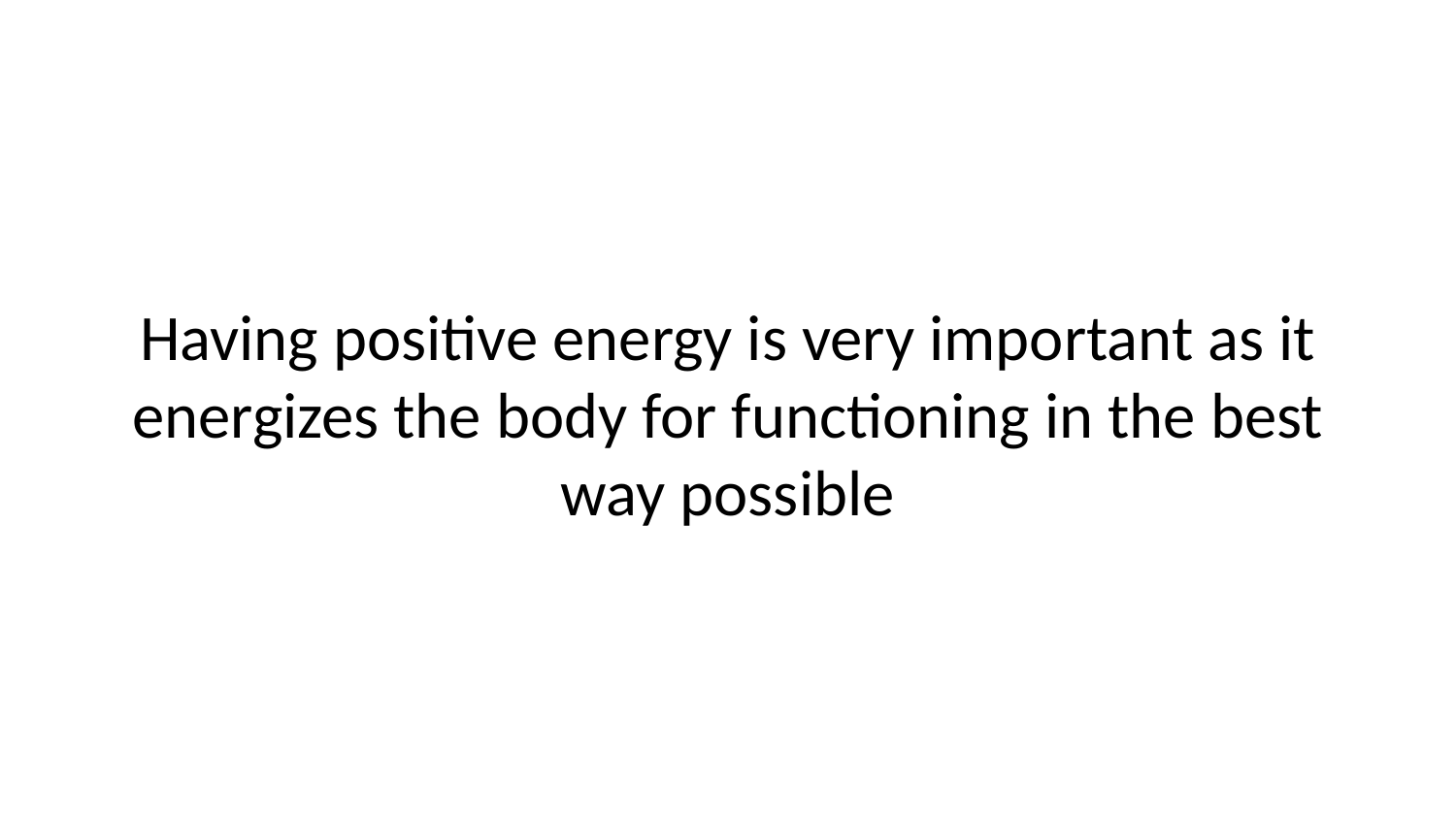

Having positive energy is very important as it energizes the body for functioning in the best way possible